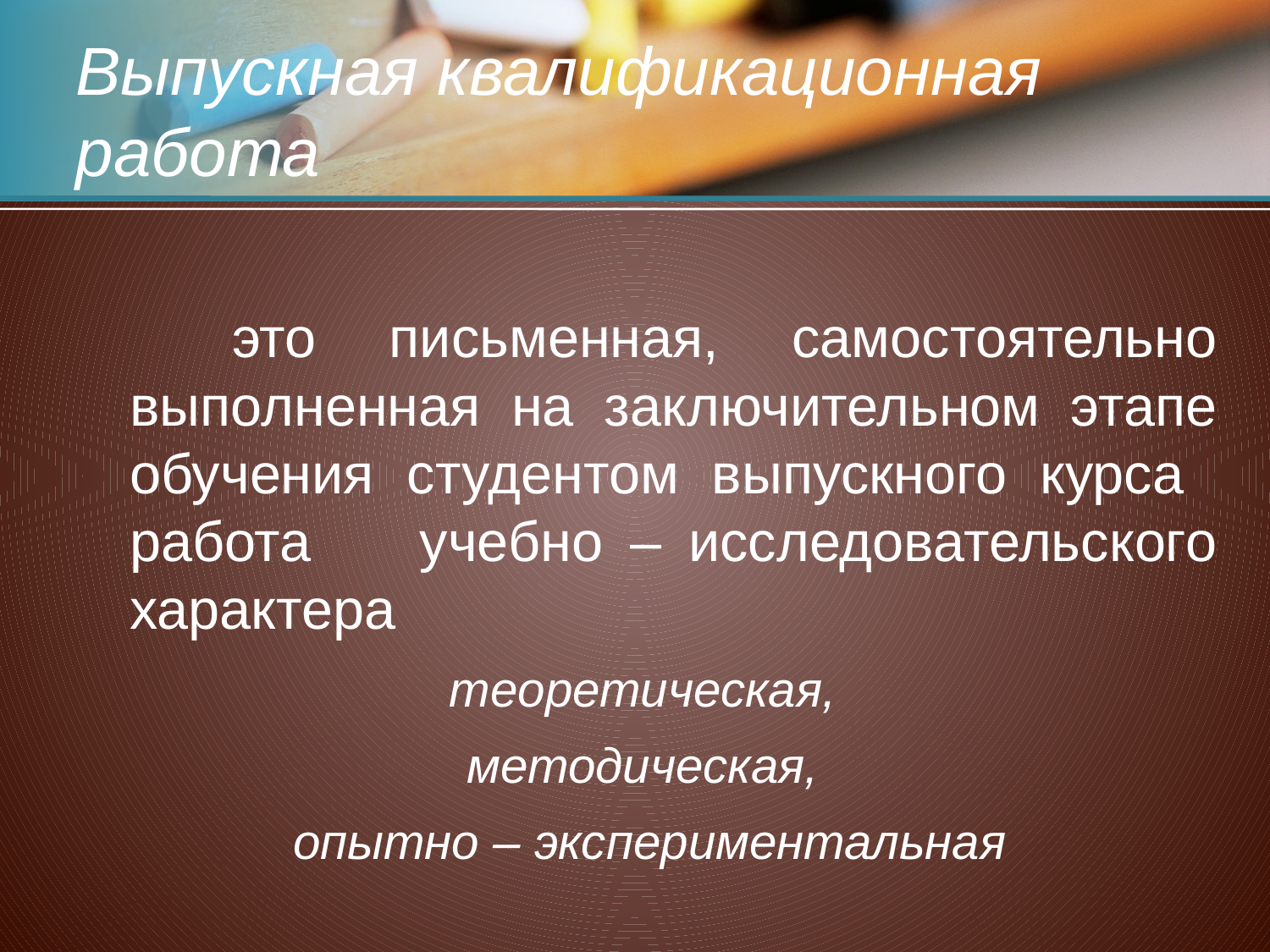

# Выпускная квалификационная работа
  это письменная, самостоятельно выполненная на заключительном этапе обучения студентом выпускного курса  работа    учебно – исследовательского характера
теоретическая,
методическая,
опытно – экспериментальная